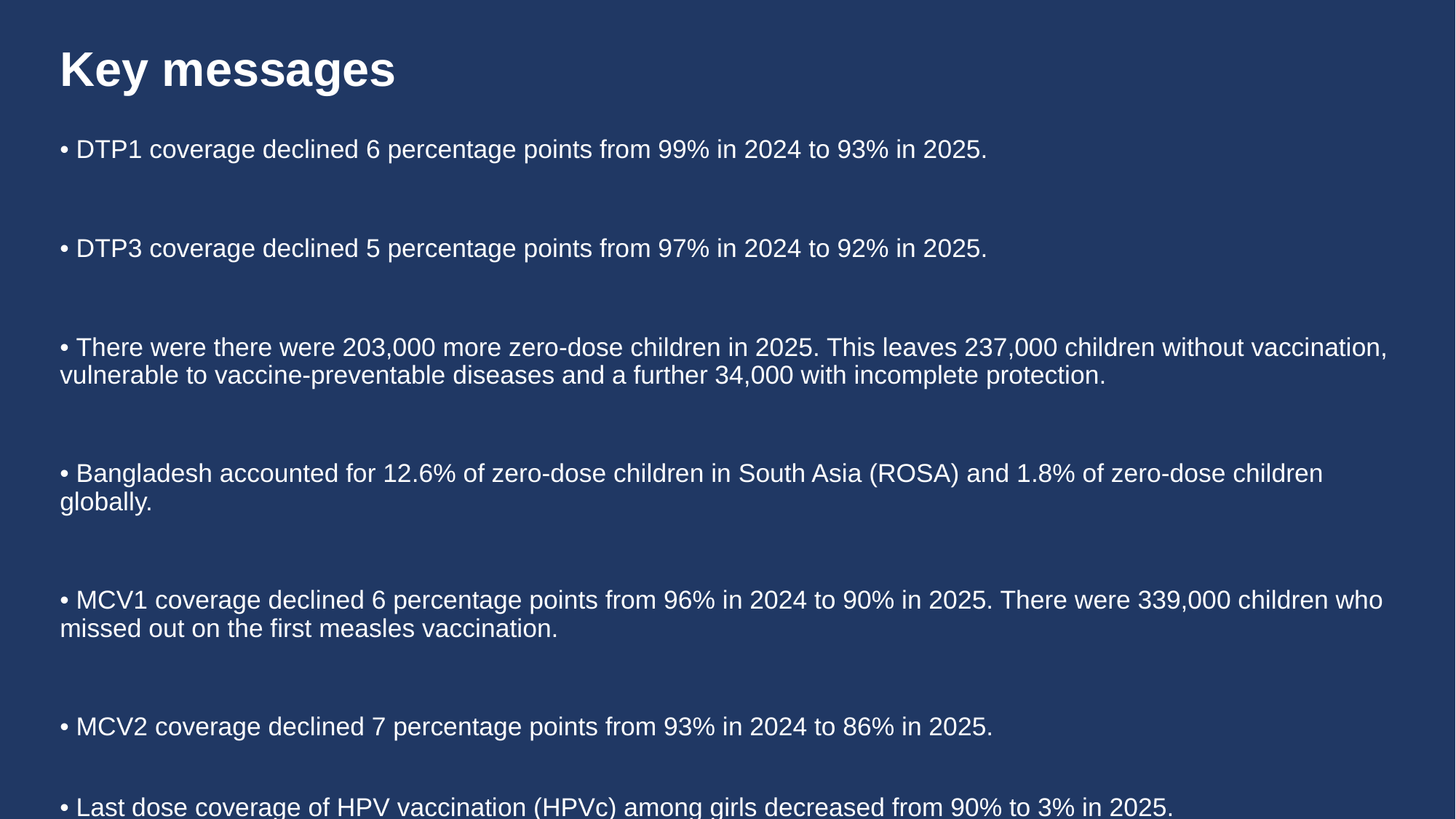

# Key messages
• DTP1 coverage declined 6 percentage points from 99% in 2024 to 93% in 2025.

• DTP3 coverage declined 5 percentage points from 97% in 2024 to 92% in 2025.

• There were there were 203,000 more zero-dose children in 2025. This leaves 237,000 children without vaccination, vulnerable to vaccine-preventable diseases and a further 34,000 with incomplete protection.

• Bangladesh accounted for 12.6% of zero-dose children in South Asia (ROSA) and 1.8% of zero-dose children globally.

• MCV1 coverage declined 6 percentage points from 96% in 2024 to 90% in 2025. There were 339,000 children who missed out on the first measles vaccination.

• MCV2 coverage declined 7 percentage points from 93% in 2024 to 86% in 2025.

• Last dose coverage of HPV vaccination (HPVc) among girls decreased from 90% to 3% in 2025.